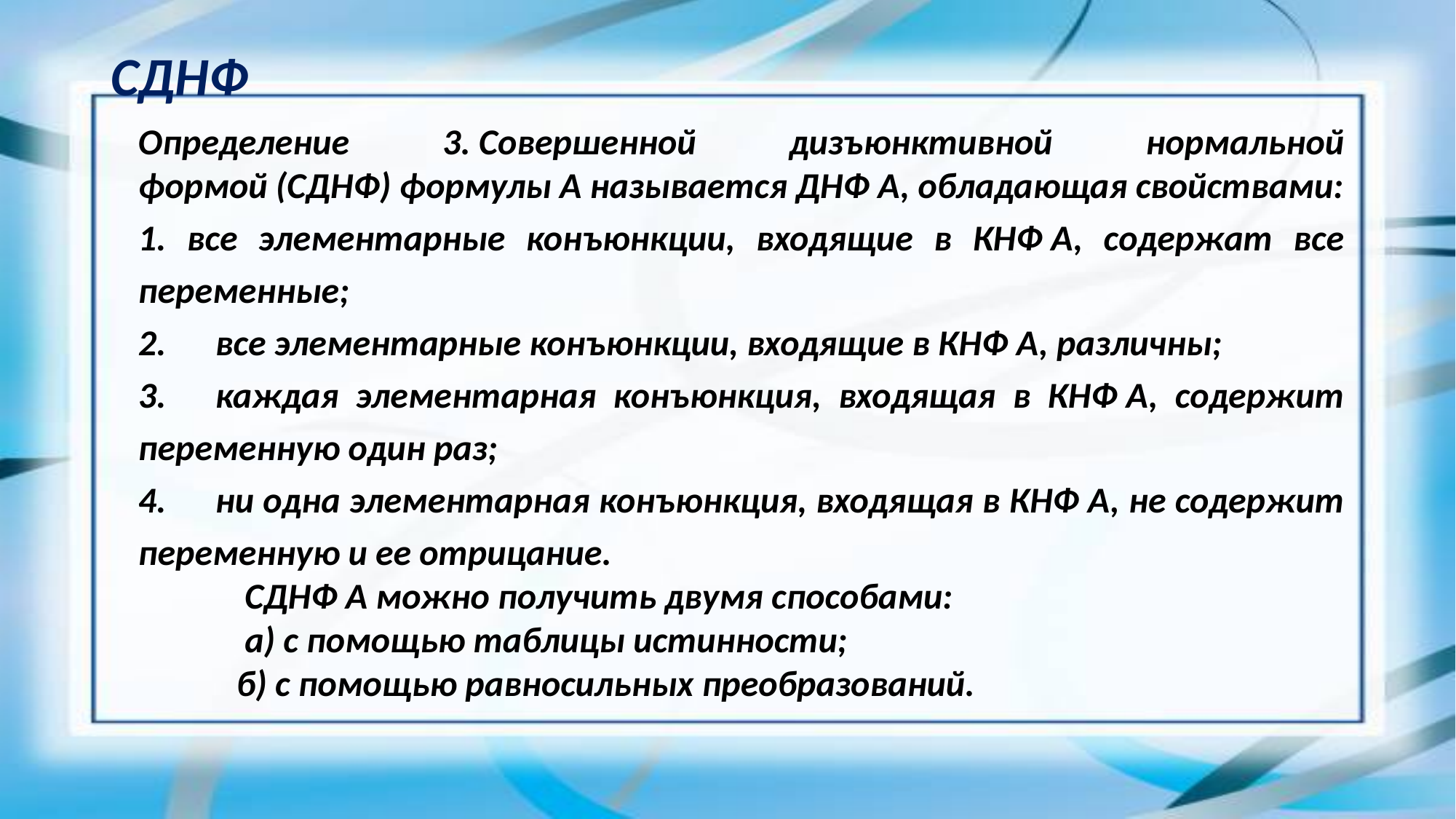

# СДНФ
Определение 3. Совершенной дизъюнктивной нормальной формой (СДНФ) формулы А называется ДНФ А, обладающая свойствами:
1. все элементарные конъюнкции, входящие в КНФ А, содержат все переменные;
2.      все элементарные конъюнкции, входящие в КНФ А, различны;
3.      каждая элементарная конъюнкция, входящая в КНФ А, содержит переменную один раз;
4.      ни одна элементарная конъюнкция, входящая в КНФ А, не содержит переменную и ее отрицание.
             СДНФ А можно получить двумя способами:
             а) с помощью таблицы истинности;
            б) с помощью равносильных преобразований.